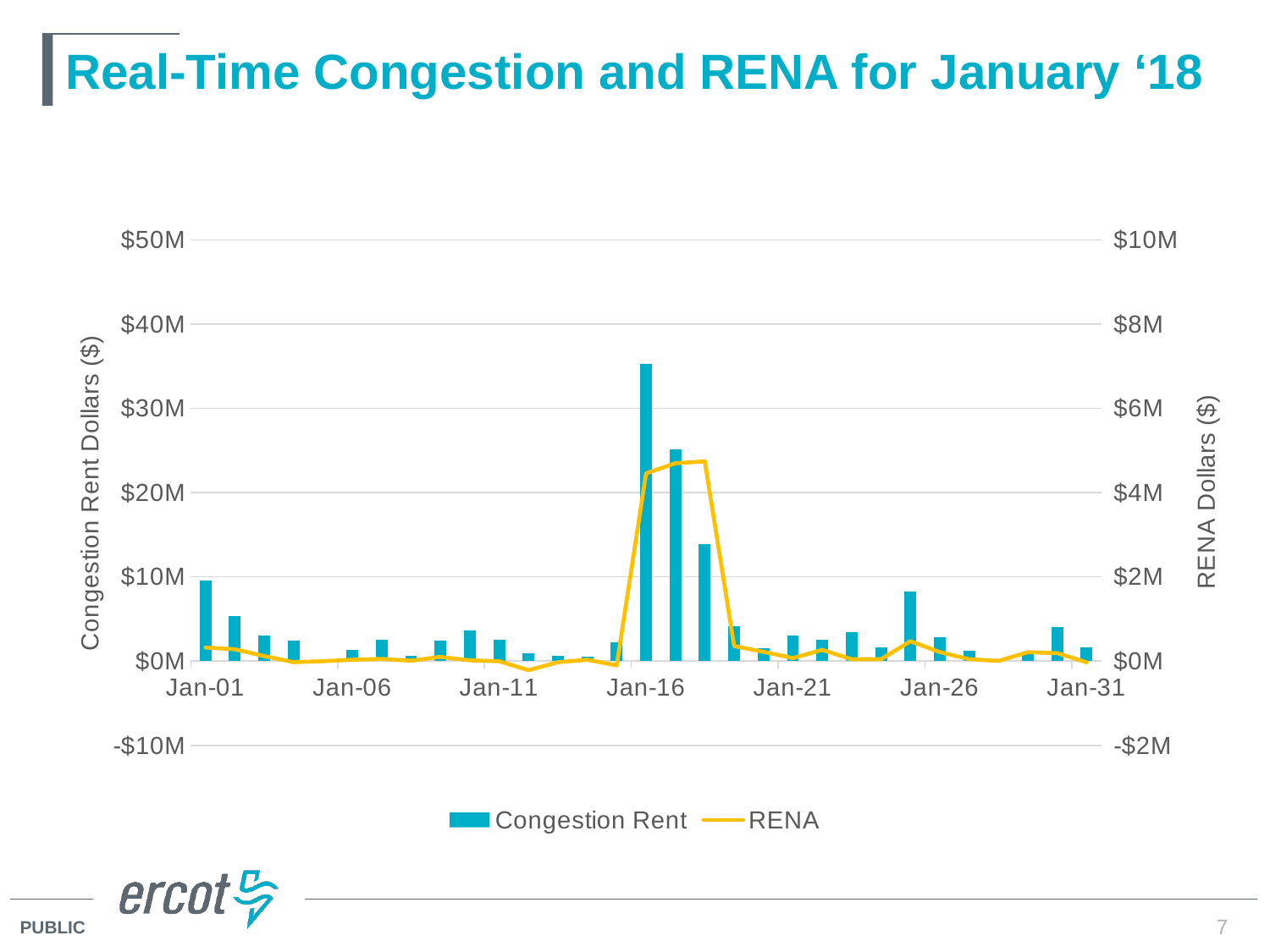

# Real-Time Congestion and RENA for January ‘18

### Chart

| Category | Congestion Rent | RENA |
|---|---|---|
| 43101 | 9.590911370876311 | 0.32227438 |
| 43102 | 5.38303339846367 | 0.28051276 |
| 43103 | 3.01526098541238 | 0.11836100999999999 |
| 43104 | 2.40865632379412 | -0.0259392 |
| 43105 | 0.0672113918390765 | -0.00318796 |
| 43106 | 1.3044794283437802 | 0.03201201 |
| 43107 | 2.57111139711568 | 0.05156334 |
| 43108 | 0.658819783751461 | 0.00814376 |
| 43109 | 2.45369946804438 | 0.10049323 |
| 43110 | 3.60083187278635 | 0.01674943 |
| 43111 | 2.48926135666455 | -0.00382754 |
| 43112 | 0.925204914534125 | -0.21621674 |
| 43113 | 0.646809895934206 | -0.027158759999999997 |
| 43114 | 0.527718847059917 | 0.03117917 |
| 43115 | 2.2490072427832097 | -0.10256599000000001 |
| 43116 | 35.2442860719119 | 4.457844150000001 |
| 43117 | 25.1622634953988 | 4.69759657 |
| 43118 | 13.8336480740298 | 4.74072925 |
| 43119 | 4.18230729981211 | 0.355919 |
| 43120 | 1.47833449250719 | 0.21911395 |
| 43121 | 3.01598427571466 | 0.07122078 |
| 43122 | 2.51334584878372 | 0.26485273 |
| 43123 | 3.46926804635919 | 0.04526807 |
| 43124 | 1.59576156772587 | 0.04315985 |
| 43125 | 8.24588962274397 | 0.47121357 |
| 43126 | 2.88195208235945 | 0.21308644000000002 |
| 43127 | 1.21963925759255 | 0.04556442 |
| 43128 | 0.0561482562404601 | 0.00464042 |
| 43129 | 0.85743574720146 | 0.21034492000000002 |
| 43130 | 3.9932117736038997 | 0.18758070000000002 |
| 43131 | 1.66088952644283 | -0.03066114 |
7